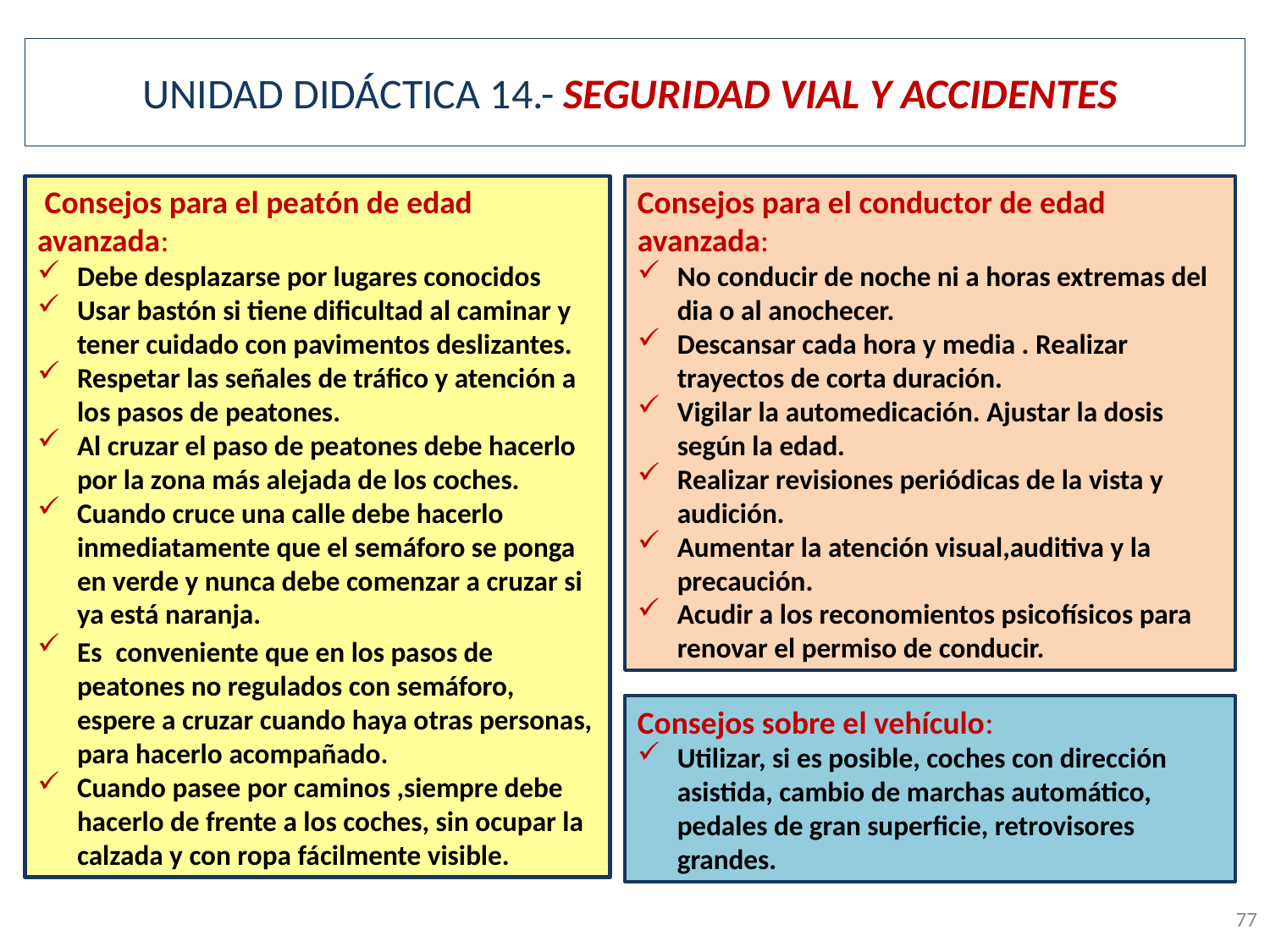

# UNIDAD DIDÁCTICA 14.- SEGURIDAD VIAL Y ACCIDENTES

 Consejos para el peatón de edad avanzada:
Debe desplazarse por lugares conocidos
Usar bastón si tiene dificultad al caminar y tener cuidado con pavimentos deslizantes.
Respetar las señales de tráfico y atención a los pasos de peatones.
Al cruzar el paso de peatones debe hacerlo por la zona más alejada de los coches.
Cuando cruce una calle debe hacerlo inmediatamente que el semáforo se ponga en verde y nunca debe comenzar a cruzar si ya está naranja.
Es  conveniente que en los pasos de peatones no regulados con semáforo, espere a cruzar cuando haya otras personas, para hacerlo acompañado.
Cuando pasee por caminos ,siempre debe hacerlo de frente a los coches, sin ocupar la calzada y con ropa fácilmente visible.
Consejos para el conductor de edad avanzada:
No conducir de noche ni a horas extremas del dia o al anochecer.
Descansar cada hora y media . Realizar trayectos de corta duración.
Vigilar la automedicación. Ajustar la dosis según la edad.
Realizar revisiones periódicas de la vista y audición.
Aumentar la atención visual,auditiva y la precaución.
Acudir a los reconomientos psicofísicos para renovar el permiso de conducir.

Consejos sobre el vehículo:
Utilizar, si es posible, coches con dirección asistida, cambio de marchas automático, pedales de gran superficie, retrovisores grandes.
77